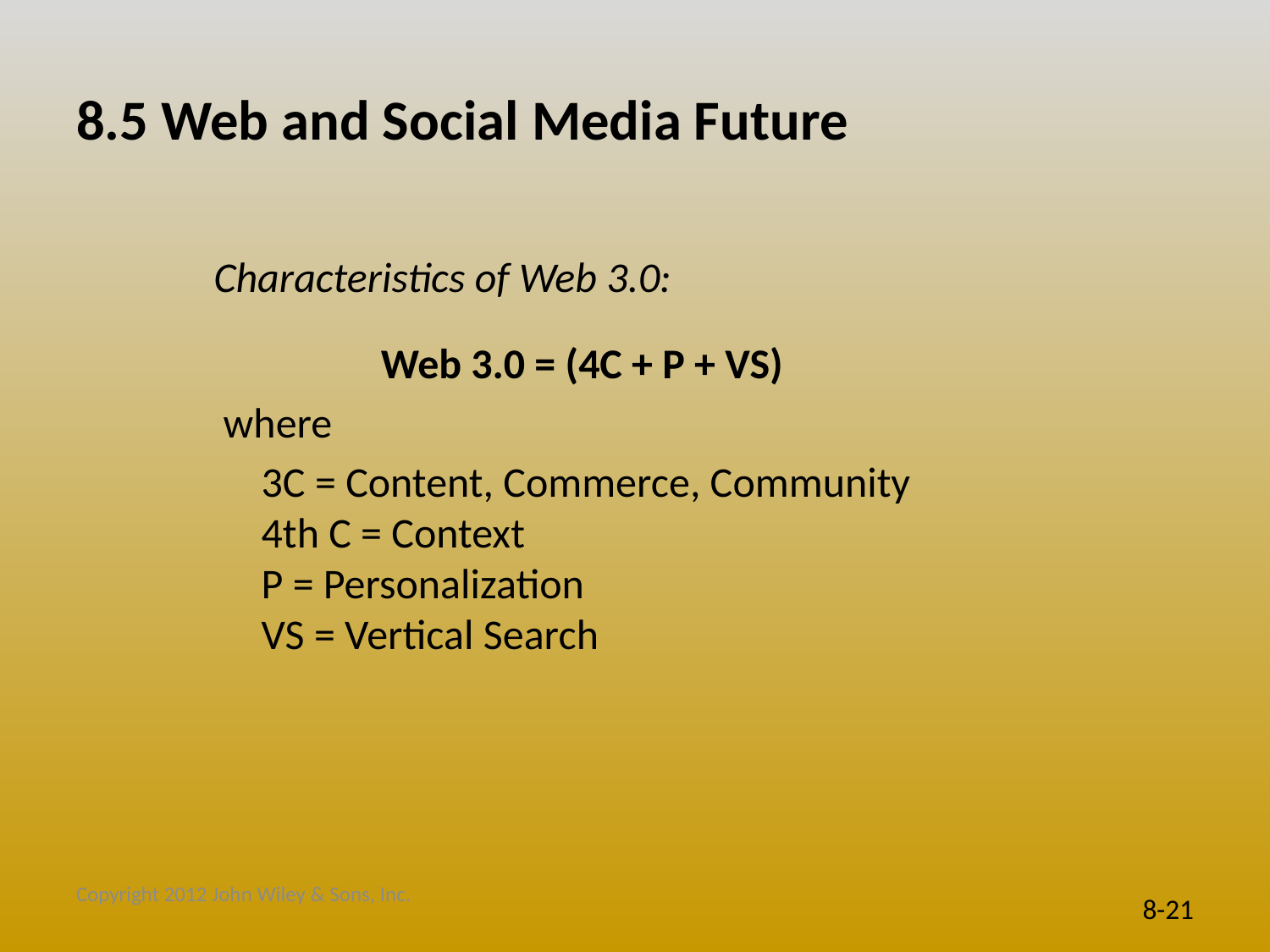

# 8.5 Web and Social Media Future
Characteristics of Web 3.0:

Web 3.0 = (4C + P + VS)
 where
	3C = Content, Commerce, Community
4th C = Context
P = Personalization
VS = Vertical Search
Copyright 2012 John Wiley & Sons, Inc.
8-21